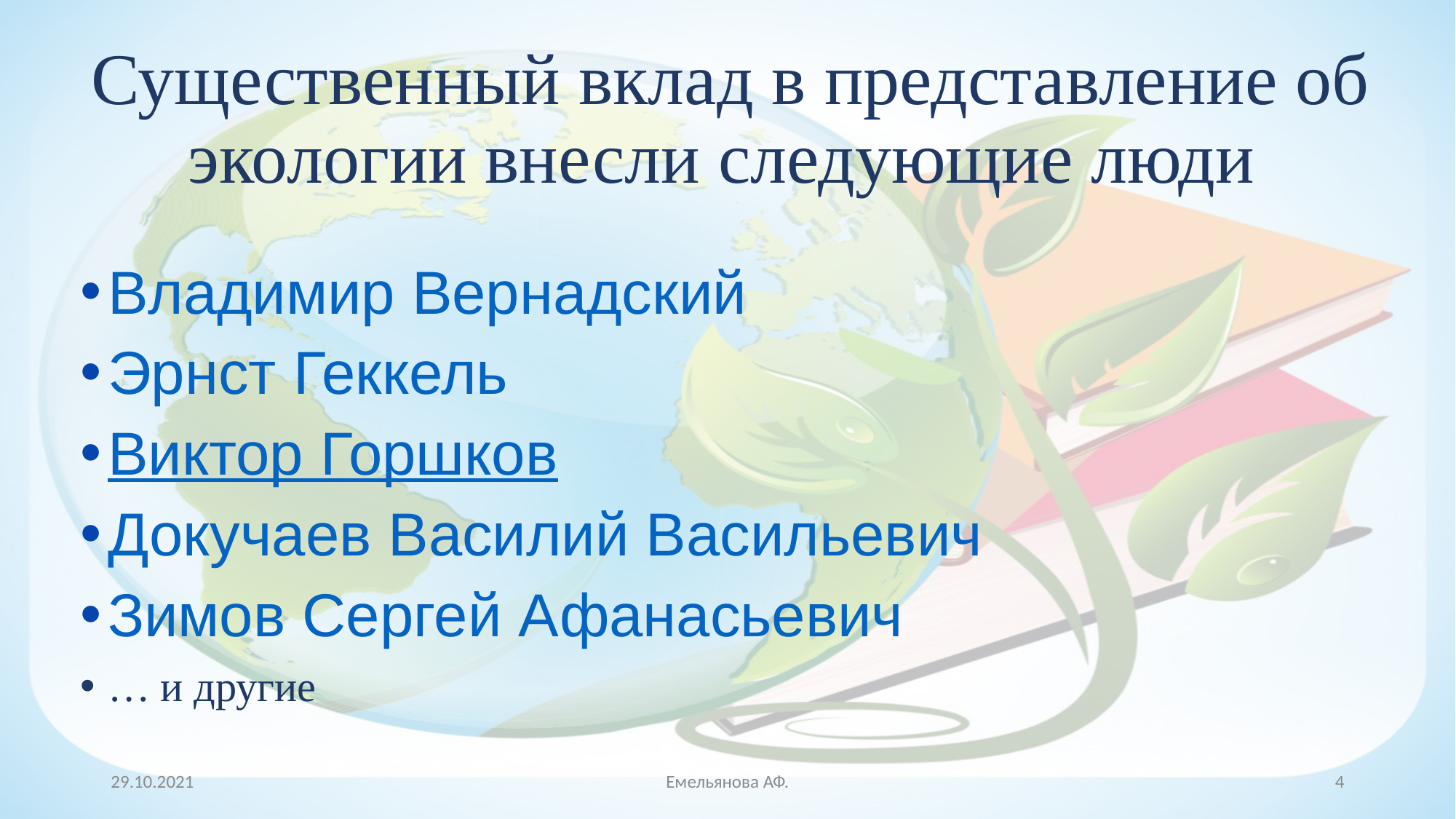

# Существенный вклад в представление об экологии внесли следующие люди
Владимир Вернадский
Эрнст Геккель
Виктор Горшков
Докучаев Василий Васильевич
Зимов Сергей Афанасьевич
… и другие
29.10.2021
Емельянова АФ.
4